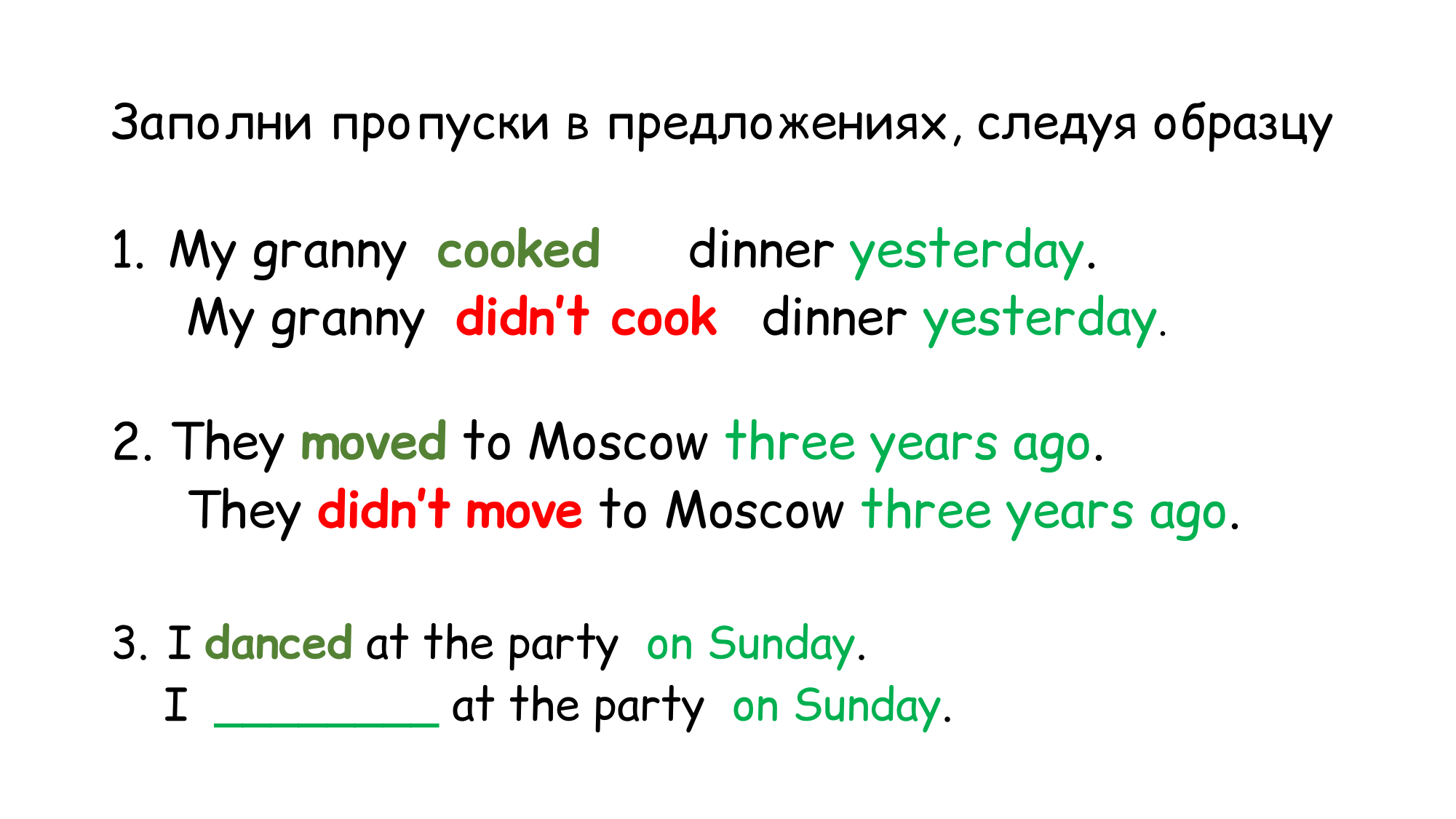

# Заполни пропуски в предложениях, следуя образцу
My granny  cooked    dinner yesterday.
     My granny  didn’t cook  dinner yesterday.

2. They moved to Moscow three years ago.
     They didn’t move to Moscow three years ago.

I danced at the party  on Sunday.
    I  ________ at the party  on Sunday.